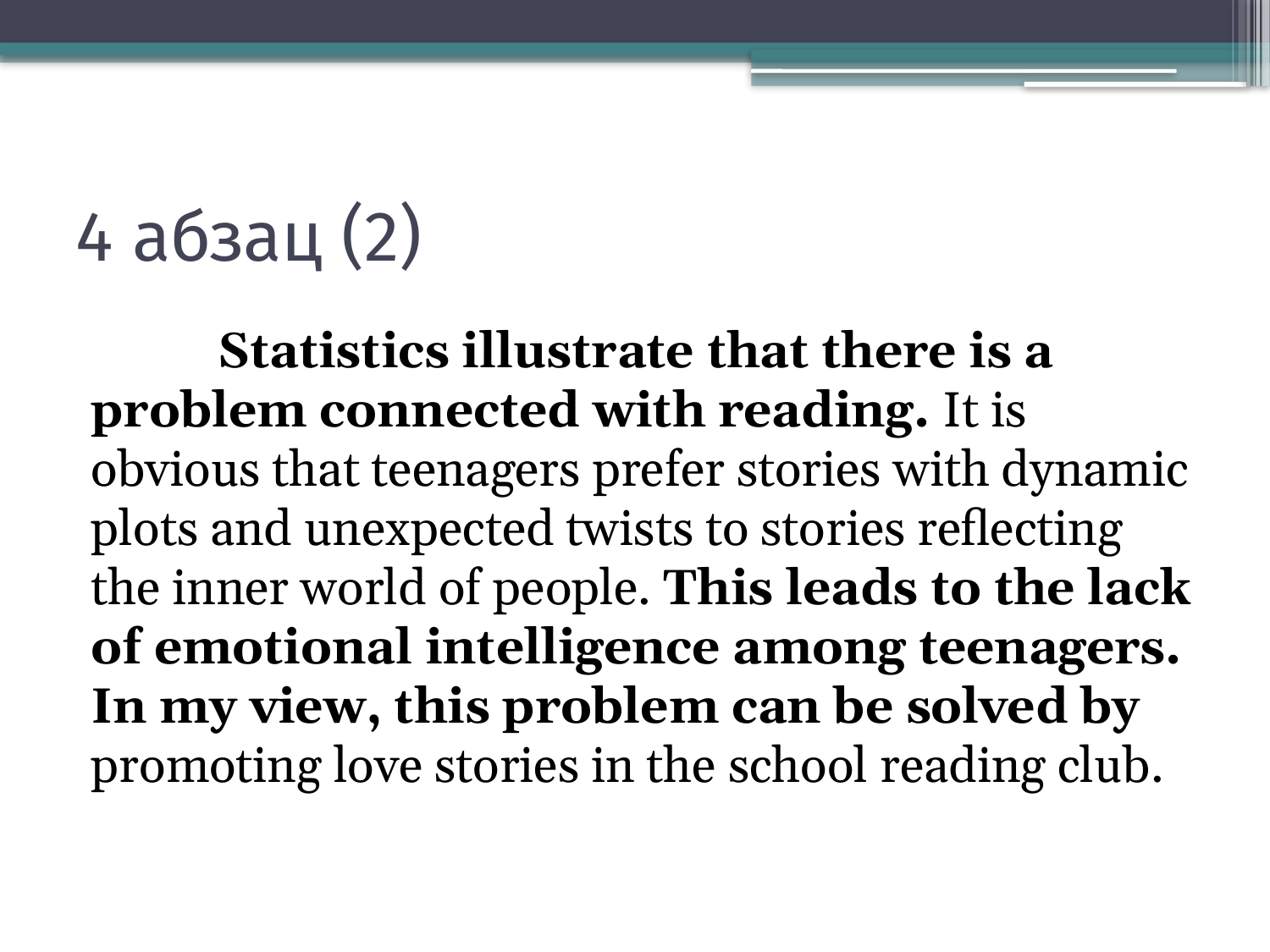

# 4 абзац (2)
	Statistics illustrate that there is a problem connected with reading. It is obvious that teenagers prefer stories with dynamic plots and unexpected twists to stories reflecting the inner world of people. This leads to the lack of emotional intelligence among teenagers. In my view, this problem can be solved by promoting love stories in the school reading club.